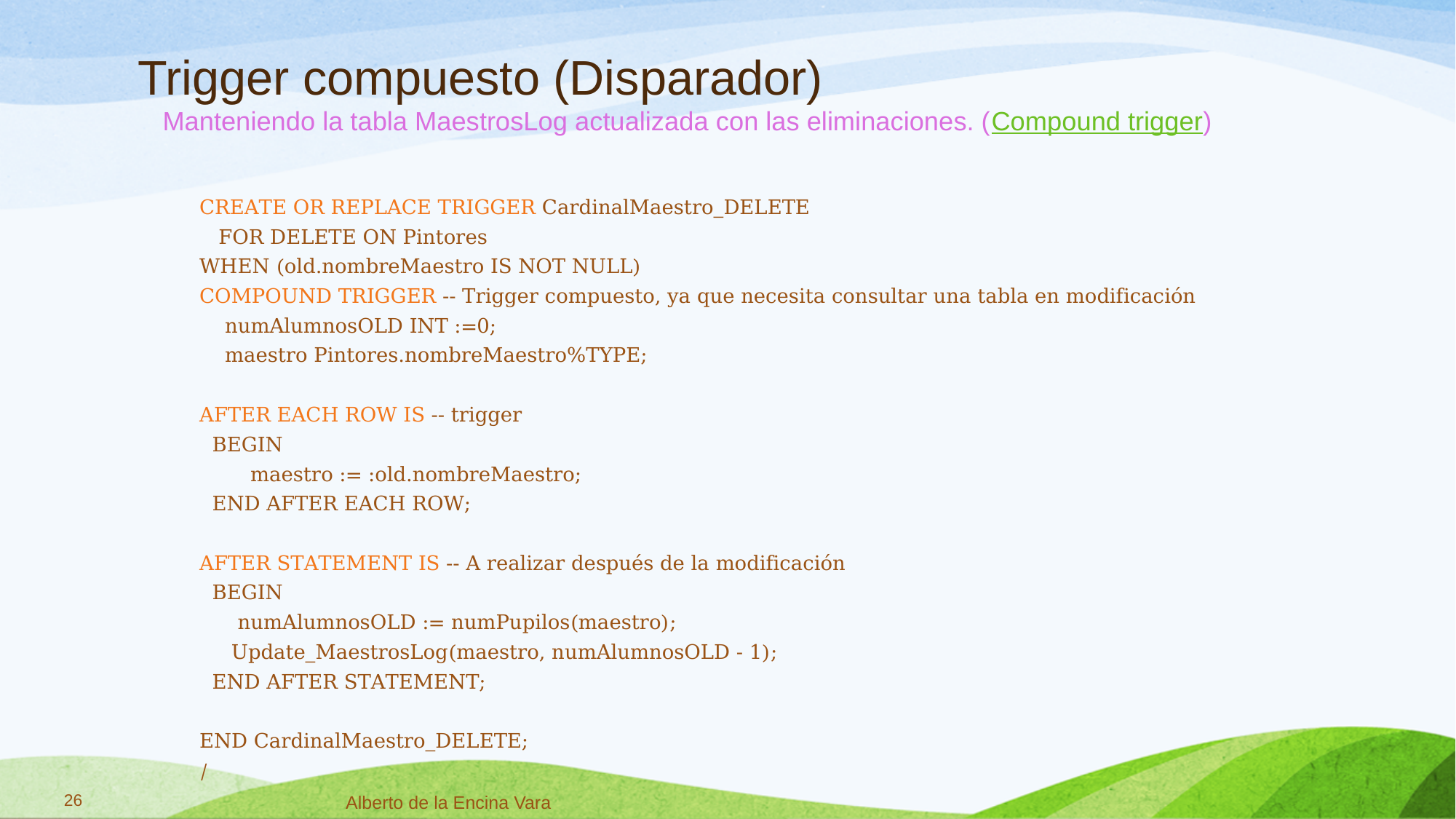

Trigger compuesto (Disparador)
Manteniendo la tabla MaestrosLog actualizada con las eliminaciones. (Compound trigger)

CREATE OR REPLACE TRIGGER CardinalMaestro_DELETE
   FOR DELETE ON Pintores
WHEN (old.nombreMaestro IS NOT NULL)
COMPOUND TRIGGER -- Trigger compuesto, ya que necesita consultar una tabla en modificación
    numAlumnosOLD INT :=0;
    maestro Pintores.nombreMaestro%TYPE;

AFTER EACH ROW IS -- trigger
  BEGIN
        maestro := :old.nombreMaestro;
  END AFTER EACH ROW;

AFTER STATEMENT IS -- A realizar después de la modificación
  BEGIN
      numAlumnosOLD := numPupilos(maestro);
     Update_MaestrosLog(maestro, numAlumnosOLD - 1);
  END AFTER STATEMENT;

END CardinalMaestro_DELETE;
/
26
Alberto de la Encina Vara